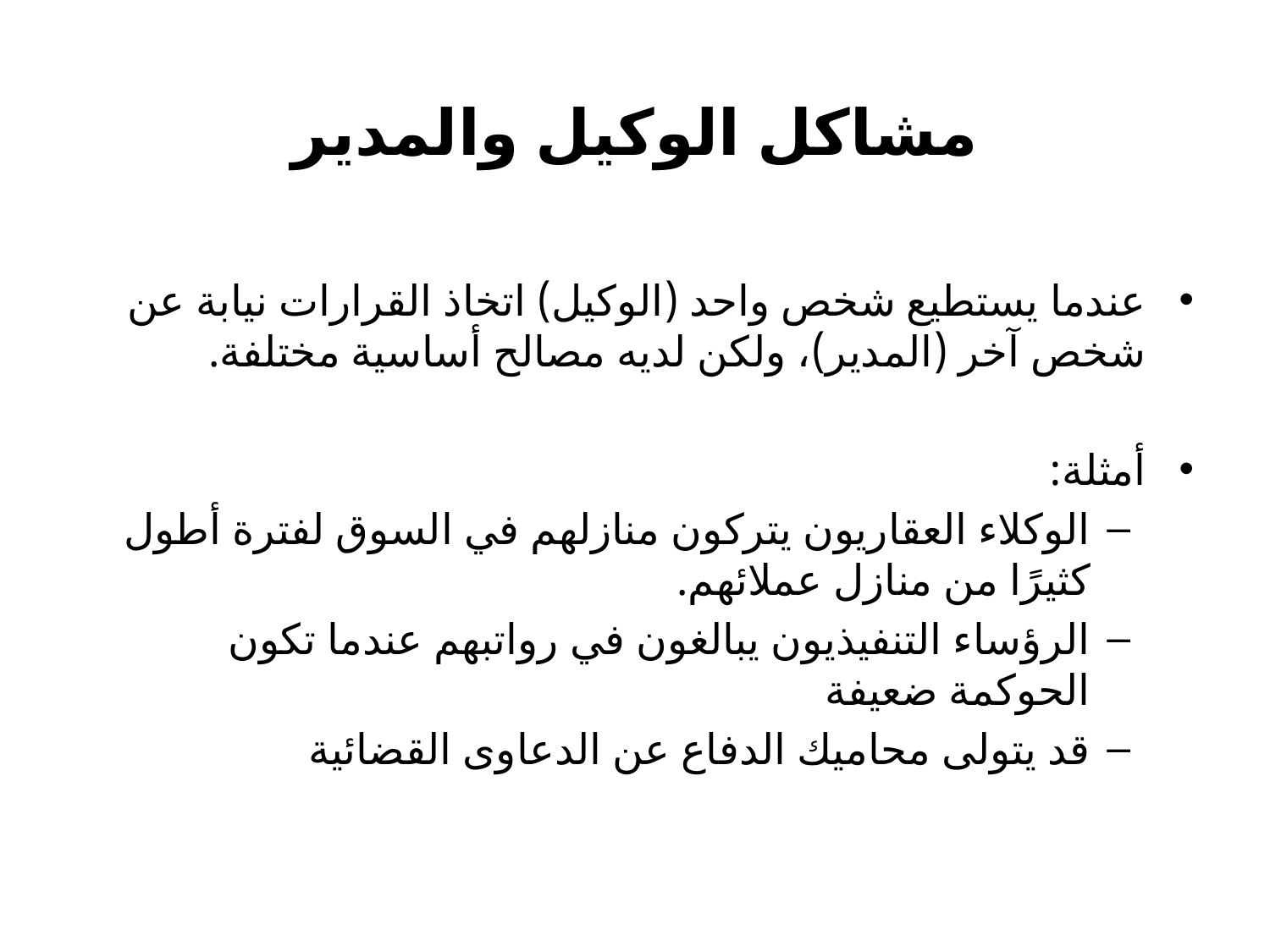

# مشاكل الوكيل والمدير
عندما يستطيع شخص واحد (الوكيل) اتخاذ القرارات نيابة عن شخص آخر (المدير)، ولكن لديه مصالح أساسية مختلفة.

أمثلة:
الوكلاء العقاريون يتركون منازلهم في السوق لفترة أطول كثيرًا من منازل عملائهم.
الرؤساء التنفيذيون يبالغون في رواتبهم عندما تكون الحوكمة ضعيفة
قد يتولى محاميك الدفاع عن الدعاوى القضائية